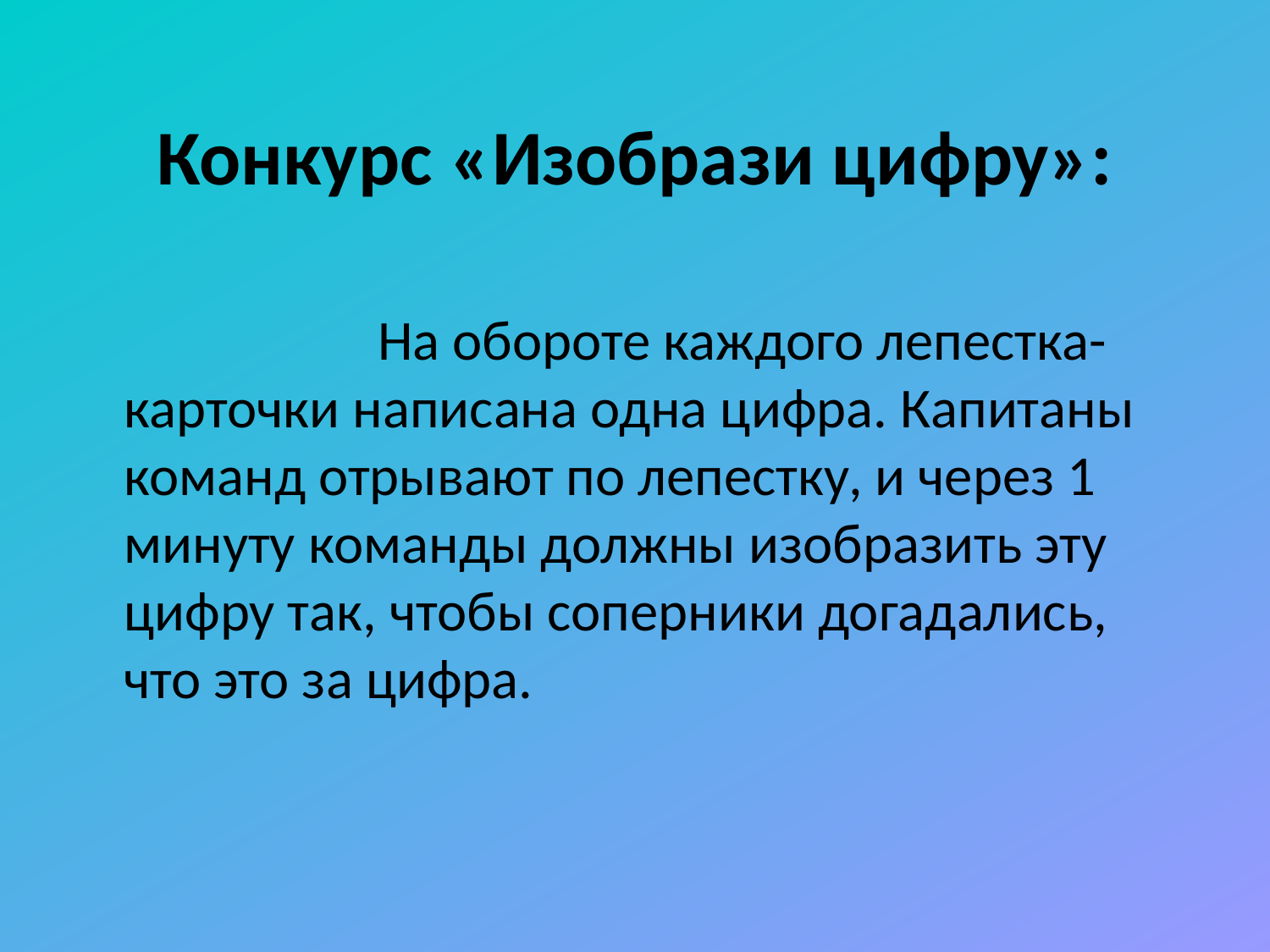

# Конкурс «Изобрази цифру»:
			На обороте каждого лепестка-карточки написана одна цифра. Капитаны команд отрывают по лепестку, и через 1 минуту команды должны изобразить эту цифру так, чтобы соперники догадались, что это за цифра.